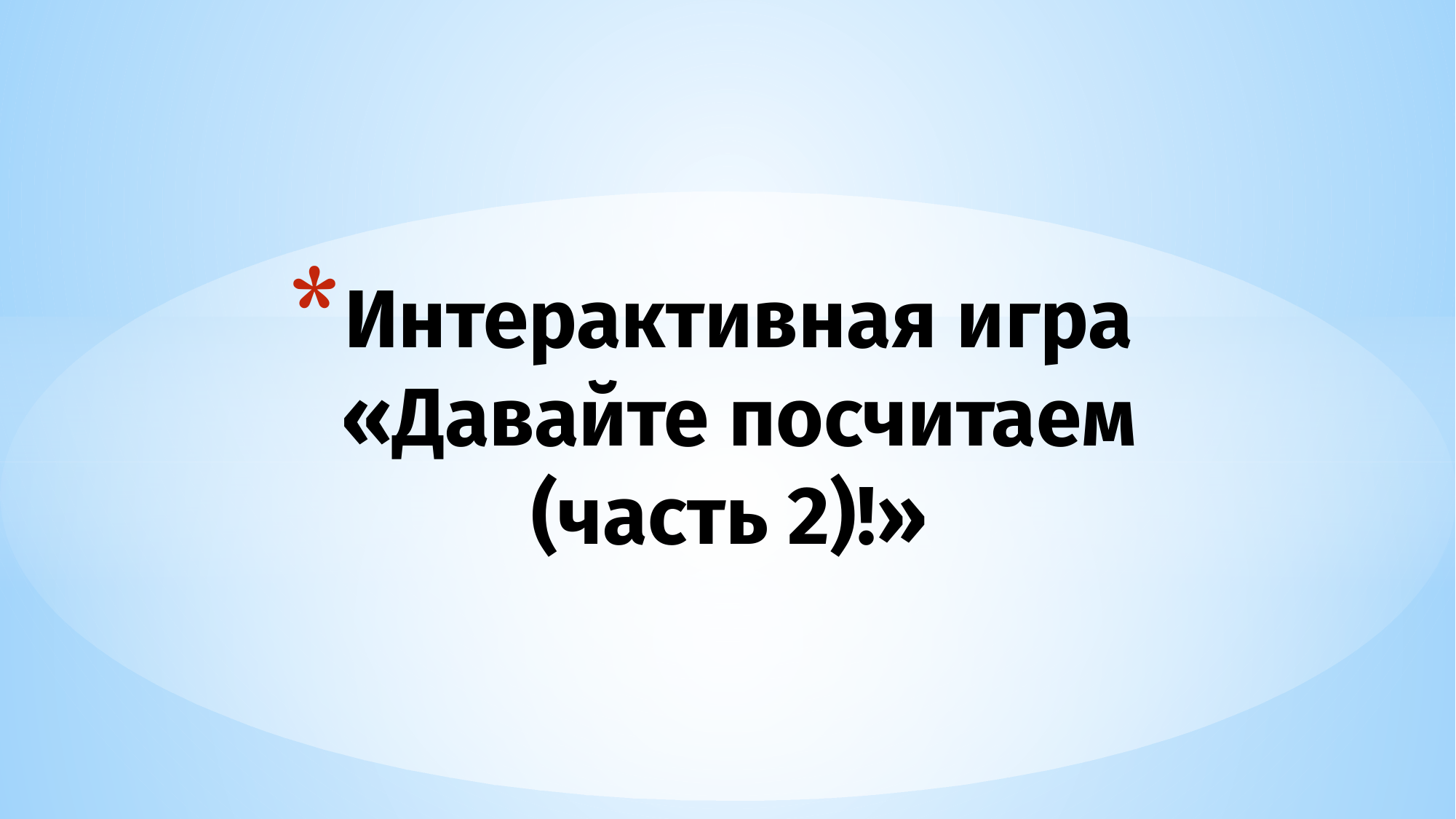

# Интерактивная игра «Давайте посчитаем (часть 2)!»